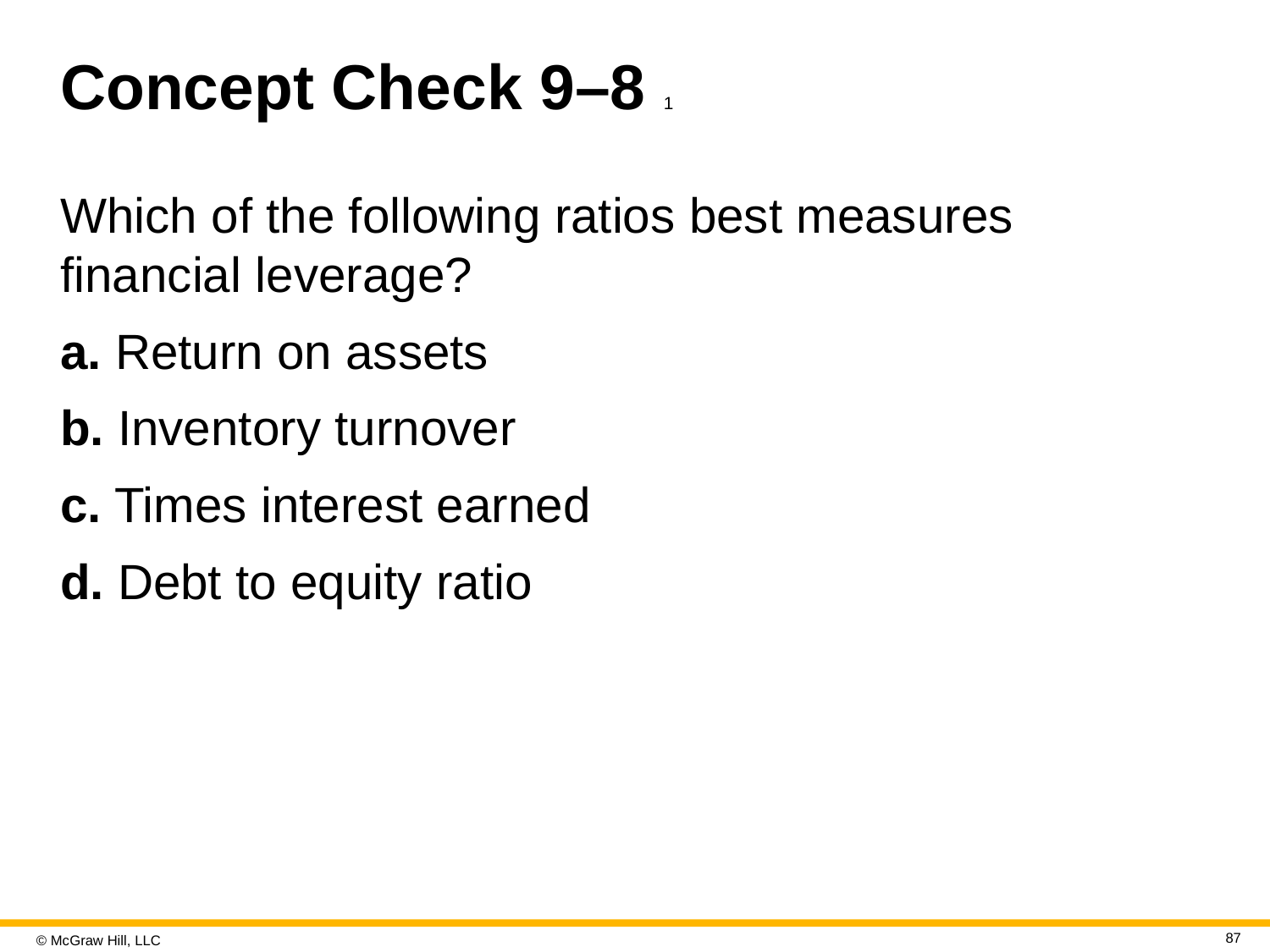

# Concept Check 9–8 1
Which of the following ratios best measures financial leverage?
a. Return on assets
b. Inventory turnover
c. Times interest earned
d. Debt to equity ratio
87